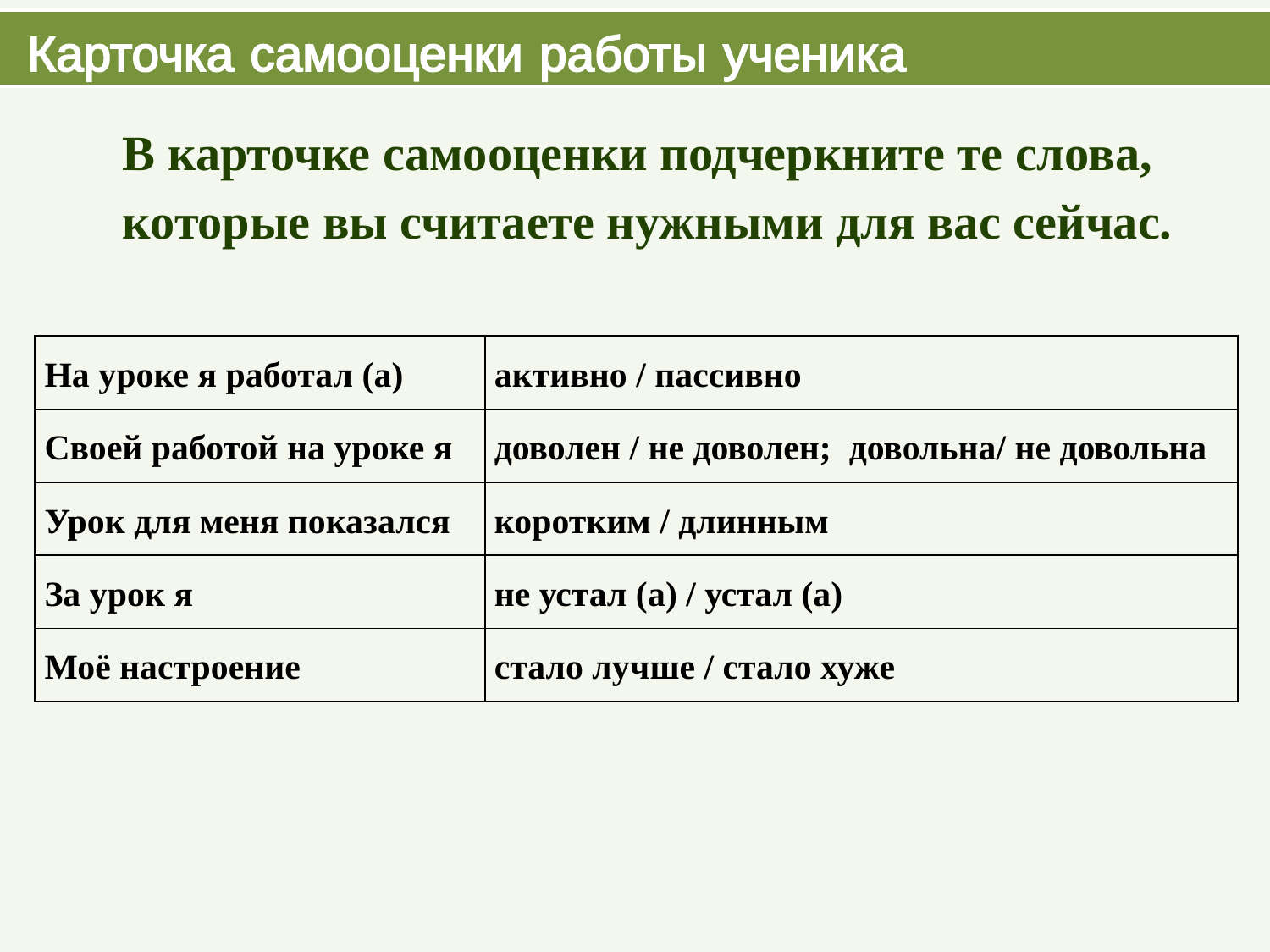

Карточка самооценки работы ученика
В карточке самооценки подчеркните те слова, которые вы считаете нужными для вас сейчас.
| На уроке я работал (а) | активно / пассивно |
| --- | --- |
| Своей работой на уроке я | доволен / не доволен; довольна/ не довольна |
| Урок для меня показался | коротким / длинным |
| За урок я | не устал (а) / устал (а) |
| Моё настроение | стало лучше / стало хуже |